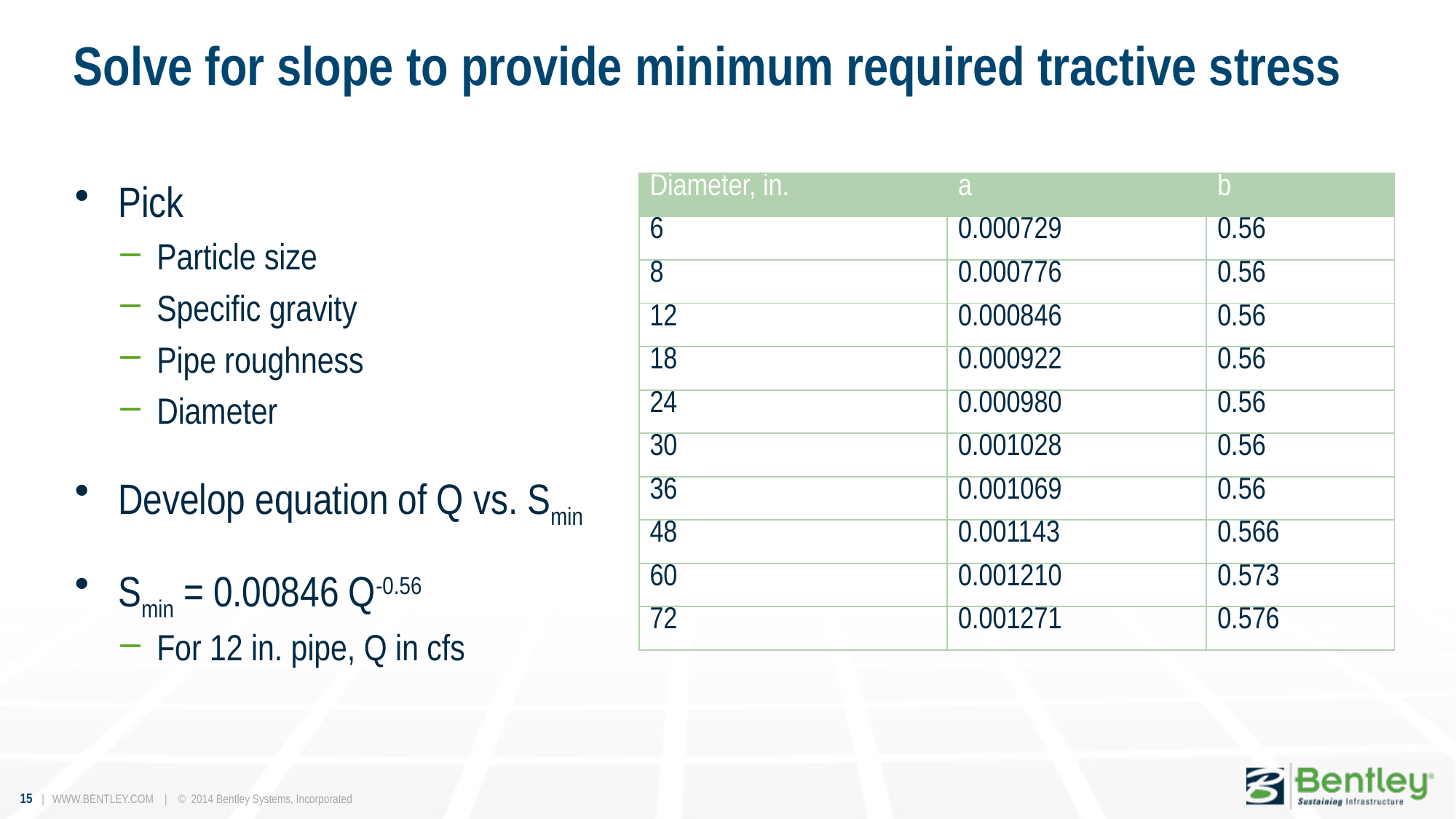

# Solve for slope to provide minimum required tractive stress
| Diameter, in. | a | b |
| --- | --- | --- |
| 6 | 0.000729 | 0.56 |
| 8 | 0.000776 | 0.56 |
| 12 | 0.000846 | 0.56 |
| 18 | 0.000922 | 0.56 |
| 24 | 0.000980 | 0.56 |
| 30 | 0.001028 | 0.56 |
| 36 | 0.001069 | 0.56 |
| 48 | 0.001143 | 0.566 |
| 60 | 0.001210 | 0.573 |
| 72 | 0.001271 | 0.576 |
Pick
Particle size
Specific gravity
Pipe roughness
Diameter
Develop equation of Q vs. Smin
Smin = 0.00846 Q-0.56
For 12 in. pipe, Q in cfs